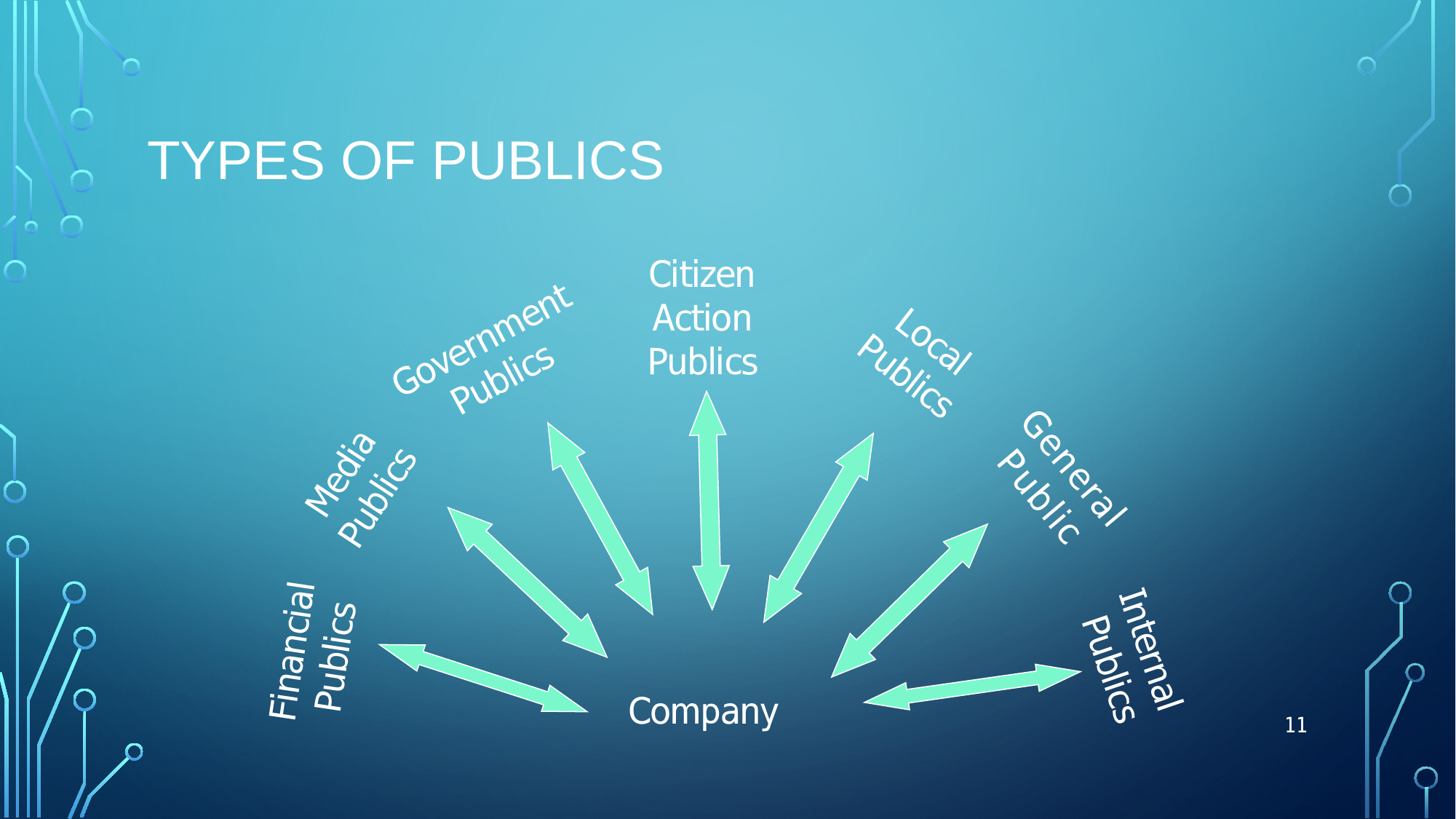

# Types of Publics
Citizen
Action
Publics
Government
Publics
Local
Publics

General
Public
Media
Publics

Financial
Publics
Internal
 Publics
Company
11